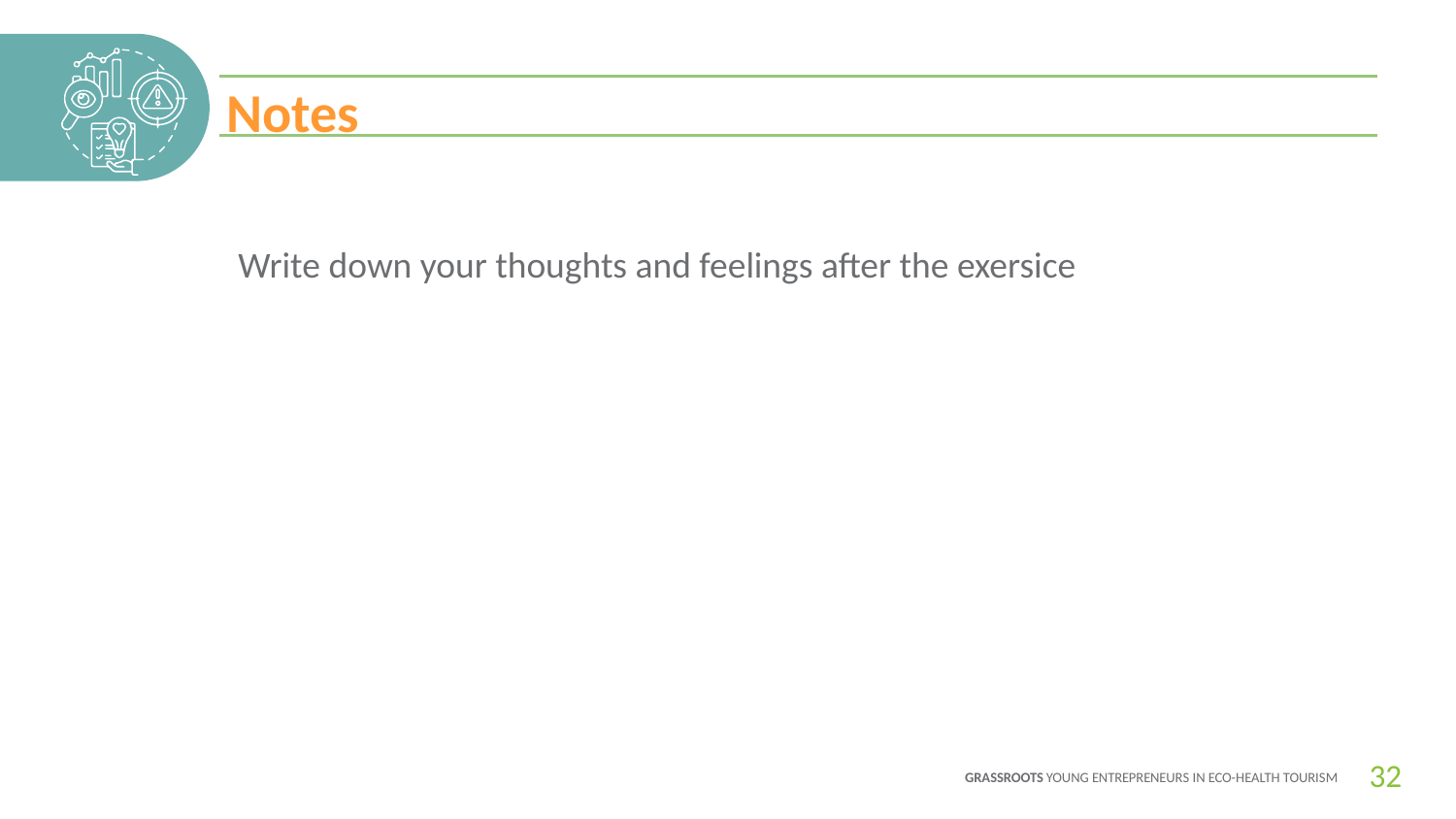

Notes

Write down your thoughts and feelings after the exersice

32